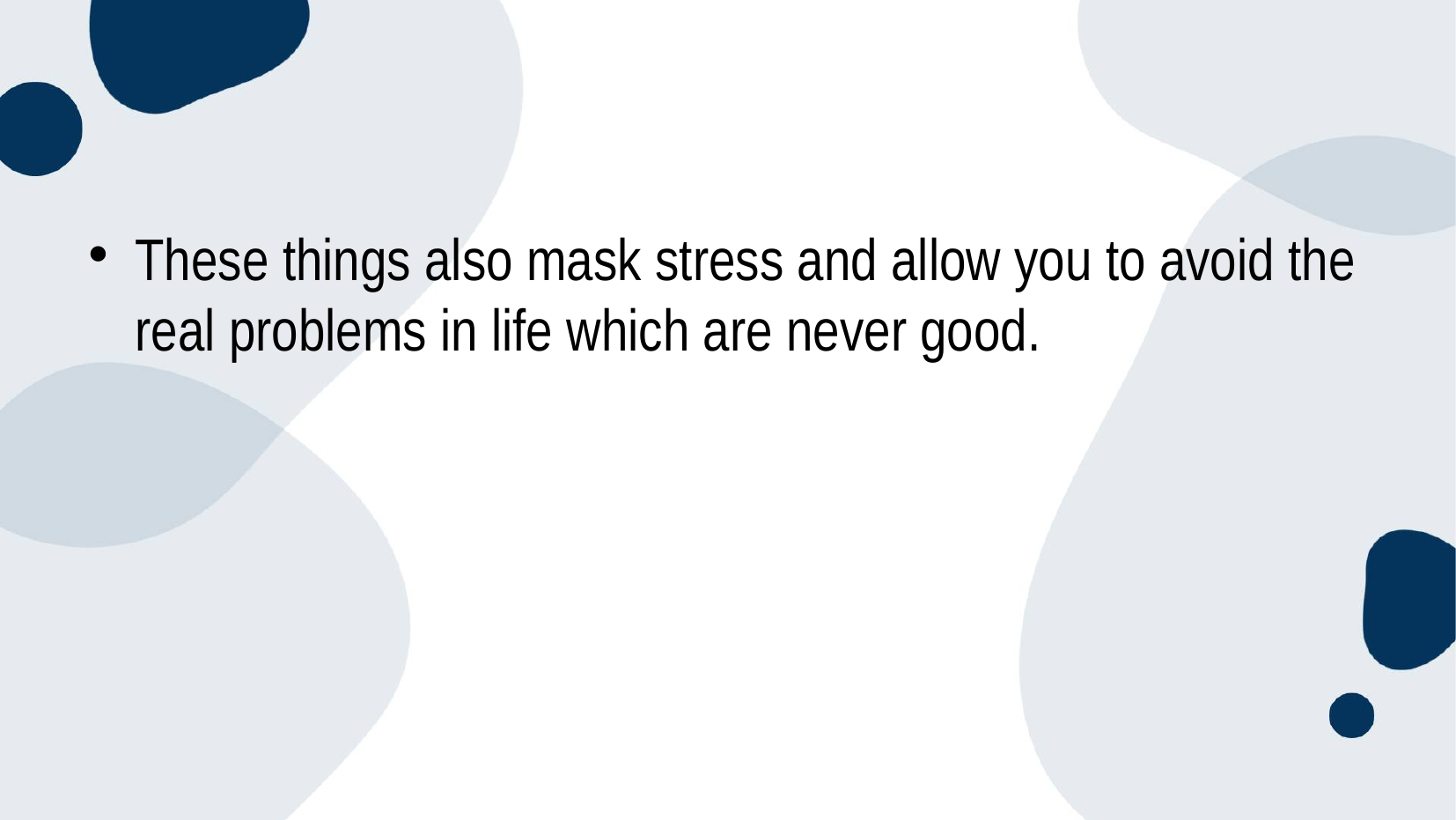

These things also mask stress and allow you to avoid the real problems in life which are never good.